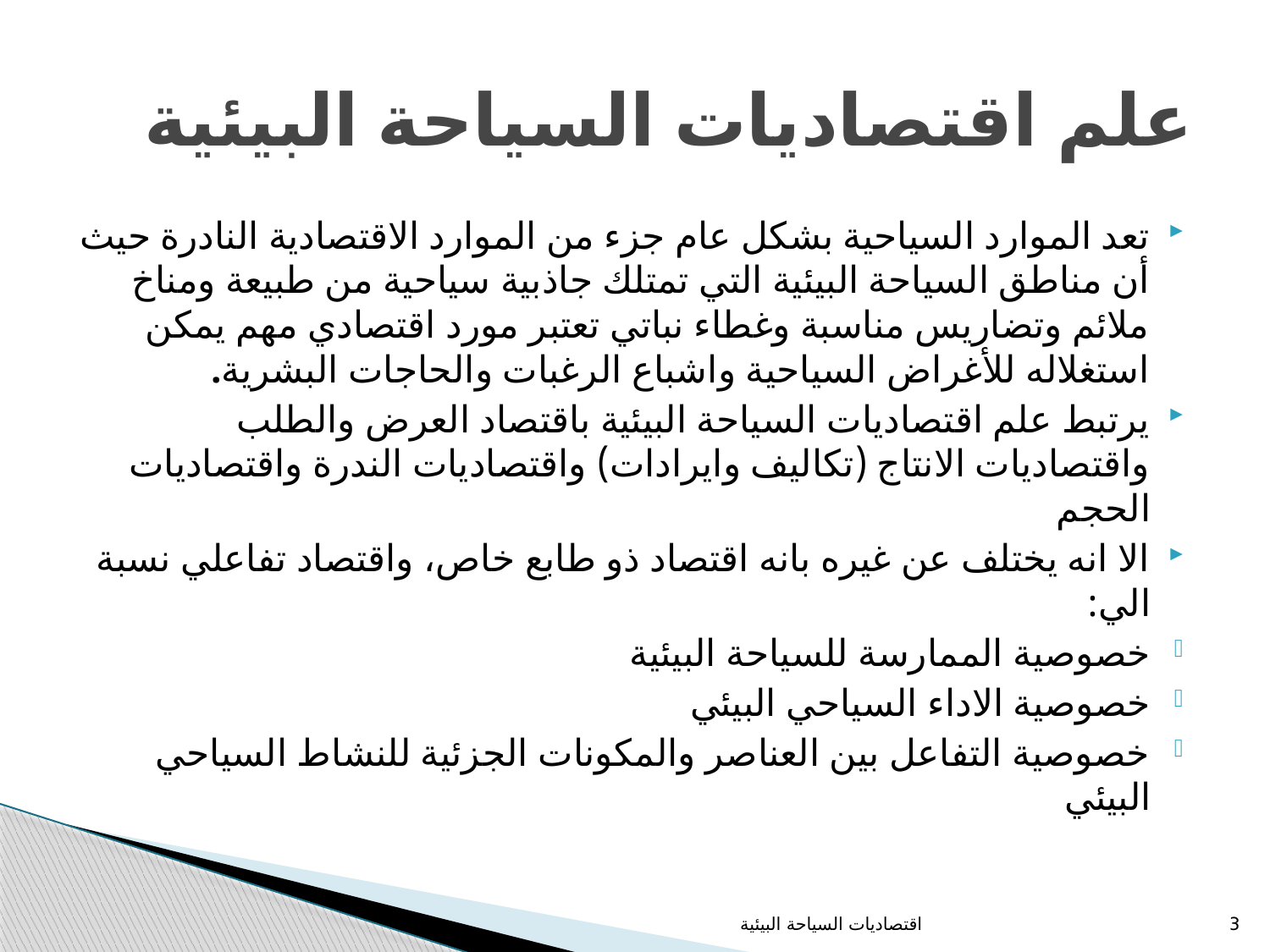

# علم اقتصاديات السياحة البيئية
تعد الموارد السياحية بشكل عام جزء من الموارد الاقتصادية النادرة حيث أن مناطق السياحة البيئية التي تمتلك جاذبية سياحية من طبيعة ومناخ ملائم وتضاريس مناسبة وغطاء نباتي تعتبر مورد اقتصادي مهم يمكن استغلاله للأغراض السياحية واشباع الرغبات والحاجات البشرية.
يرتبط علم اقتصاديات السياحة البيئية باقتصاد العرض والطلب واقتصاديات الانتاج (تكاليف وايرادات) واقتصاديات الندرة واقتصاديات الحجم
الا انه يختلف عن غيره بانه اقتصاد ذو طابع خاص، واقتصاد تفاعلي نسبة الي:
خصوصية الممارسة للسياحة البيئية
خصوصية الاداء السياحي البيئي
خصوصية التفاعل بين العناصر والمكونات الجزئية للنشاط السياحي البيئي

اقتصاديات السياحة البيئية
3